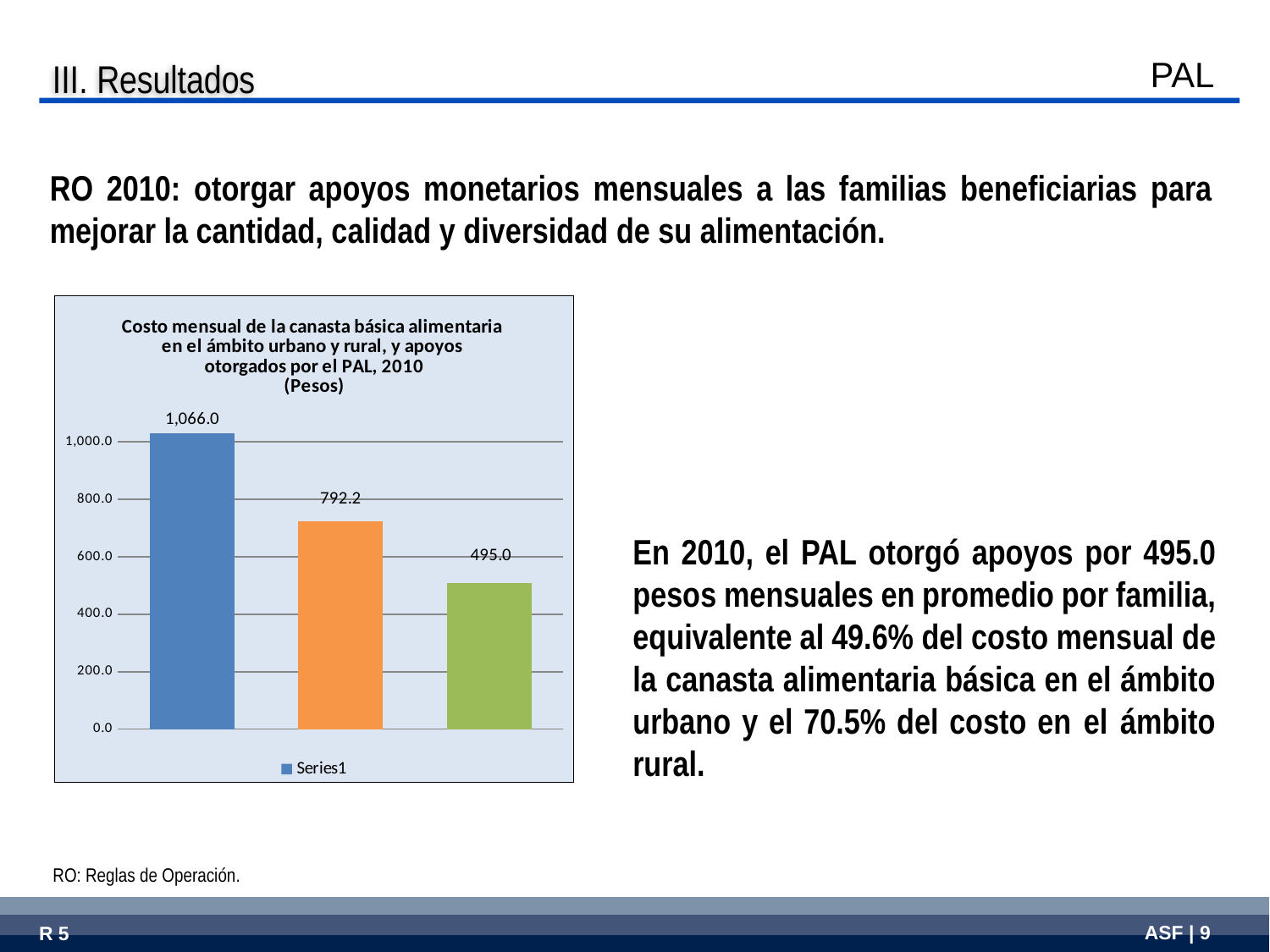

III. Resultados
PAL

RO 2010: otorgar apoyos monetarios mensuales a las familias beneficiarias para mejorar la cantidad, calidad y diversidad de su alimentación.

### Chart: Costo mensual de la canasta básica alimentaria
en el ámbito urbano y rural, y apoyos
otorgados por el PAL, 2010
(Pesos)

| Category |  |
|---|---|
| Urbana | 1030.2 |
| Rural | 723.3 |
| PAL | 510.0 |
En 2010, el PAL otorgó apoyos por 495.0 pesos mensuales en promedio por familia, equivalente al 49.6% del costo mensual de la canasta alimentaria básica en el ámbito urbano y el 70.5% del costo en el ámbito rural.
RO: Reglas de Operación.
|  |
| --- |
|  |
|  |
ASF | 9
R 5